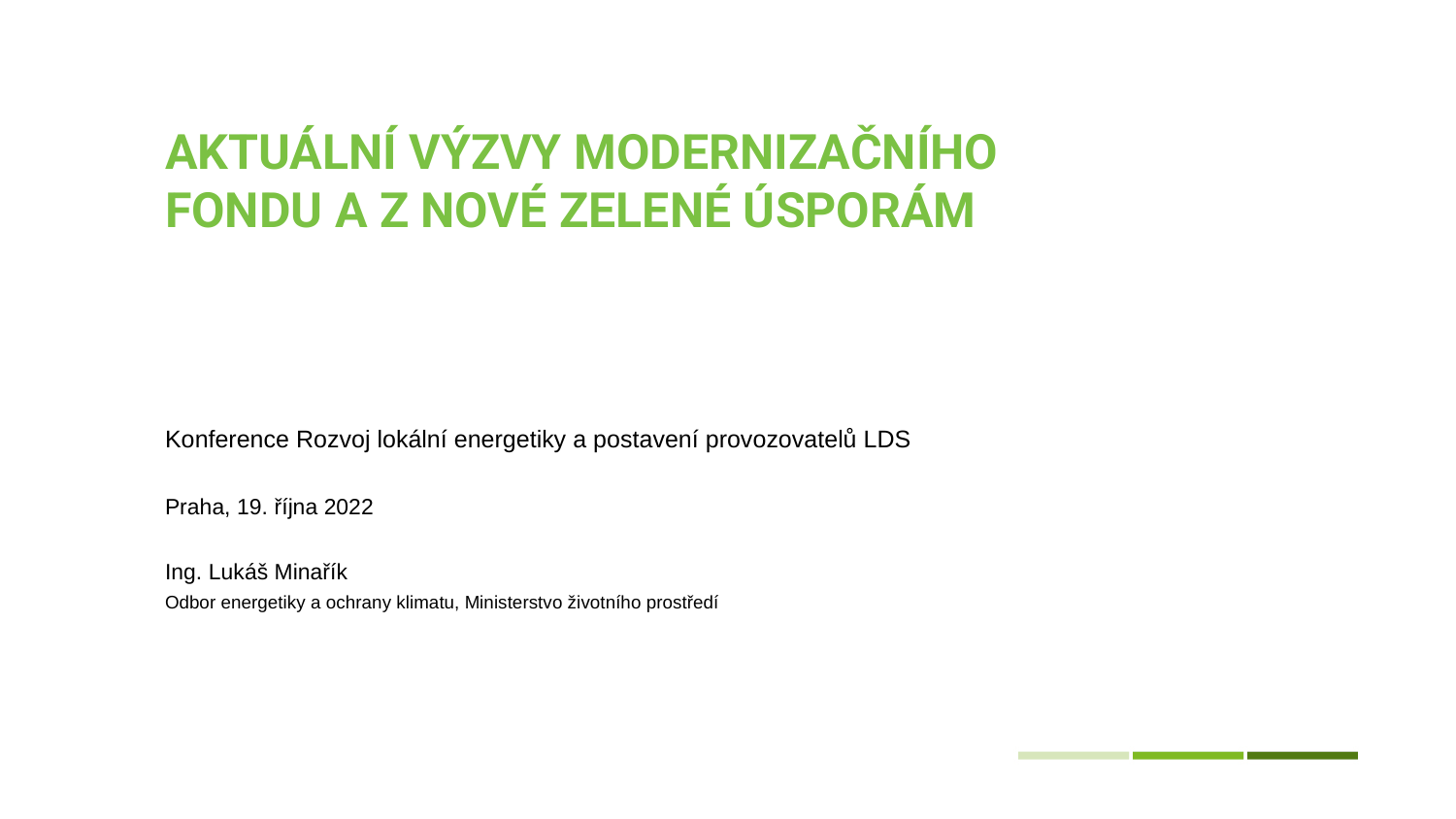

# Aktuální výzvy Modernizačního fondu a z Nové Zelené úsporám
Konference Rozvoj lokální energetiky a postavení provozovatelů LDS
Praha, 19. října 2022
Ing. Lukáš Minařík
Odbor energetiky a ochrany klimatu, Ministerstvo životního prostředí